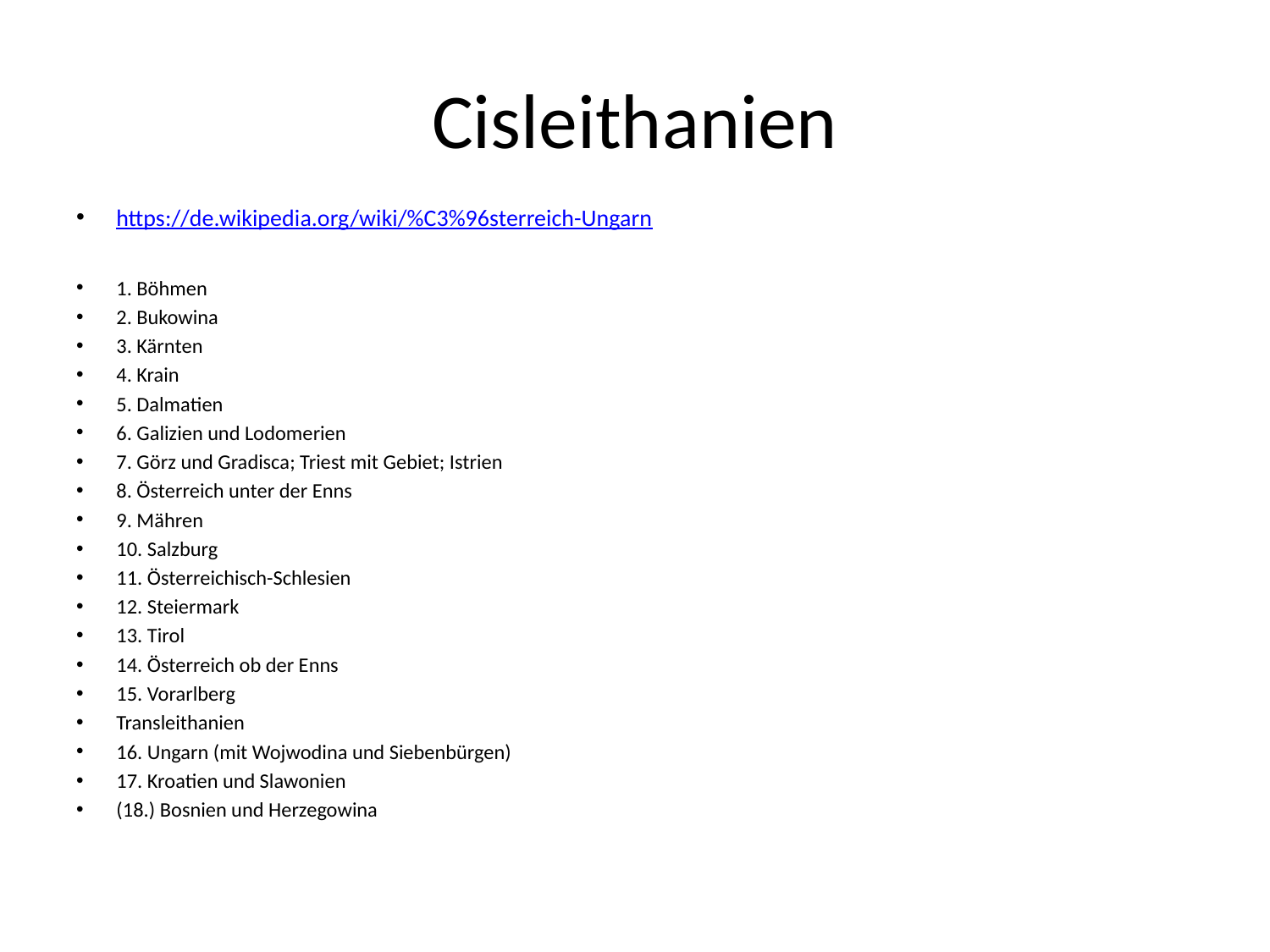

# ﻿Cisleithanien
https://de.wikipedia.org/wiki/%C3%96sterreich-Ungarn

1. Böhmen
2. Bukowina
3. Kärnten
4. Krain
5. Dalmatien
6. Galizien und Lodomerien
7. Görz und Gradisca; Triest mit Gebiet; Istrien
8. Österreich unter der Enns
9. Mähren
10. Salzburg
11. Österreichisch-Schlesien
12. Steiermark
13. Tirol
14. Österreich ob der Enns
15. Vorarlberg
﻿Transleithanien
16. Ungarn (mit Wojwodina und Siebenbürgen)
17. Kroatien und Slawonien
﻿(18.) Bosnien und Herzegowina